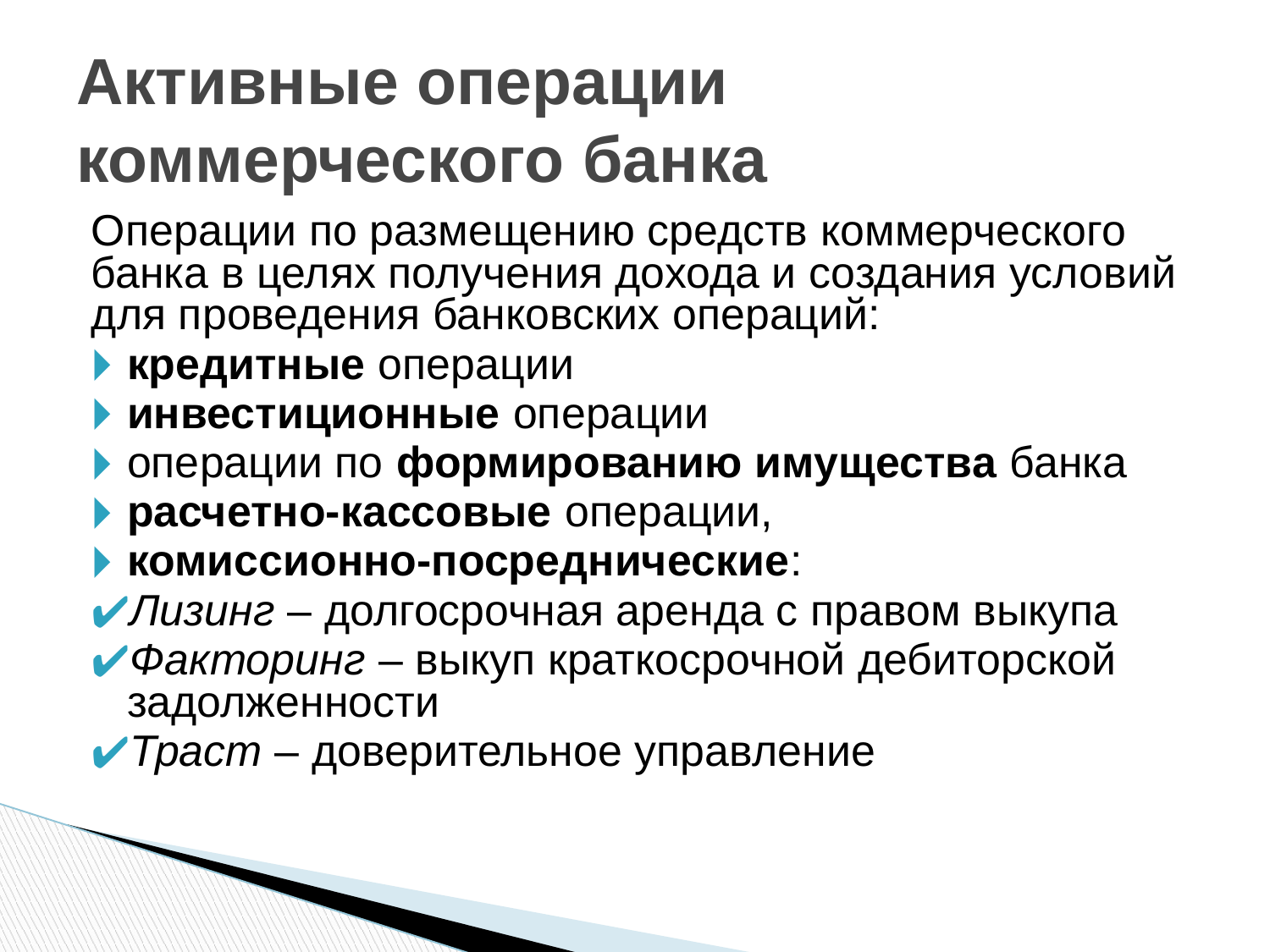

# Активные операции коммерческого банка
Операции по размещению средств коммерческого банка в целях получения дохода и создания условий для проведения банковских операций:
кредитные операции
инвестиционные операции
операции по формированию имущества банка
расчетно-кассовые операции,
комиссионно-посреднические:
Лизинг – долгосрочная аренда с правом выкупа
Факторинг – выкуп краткосрочной дебиторской задолженности
Траст – доверительное управление